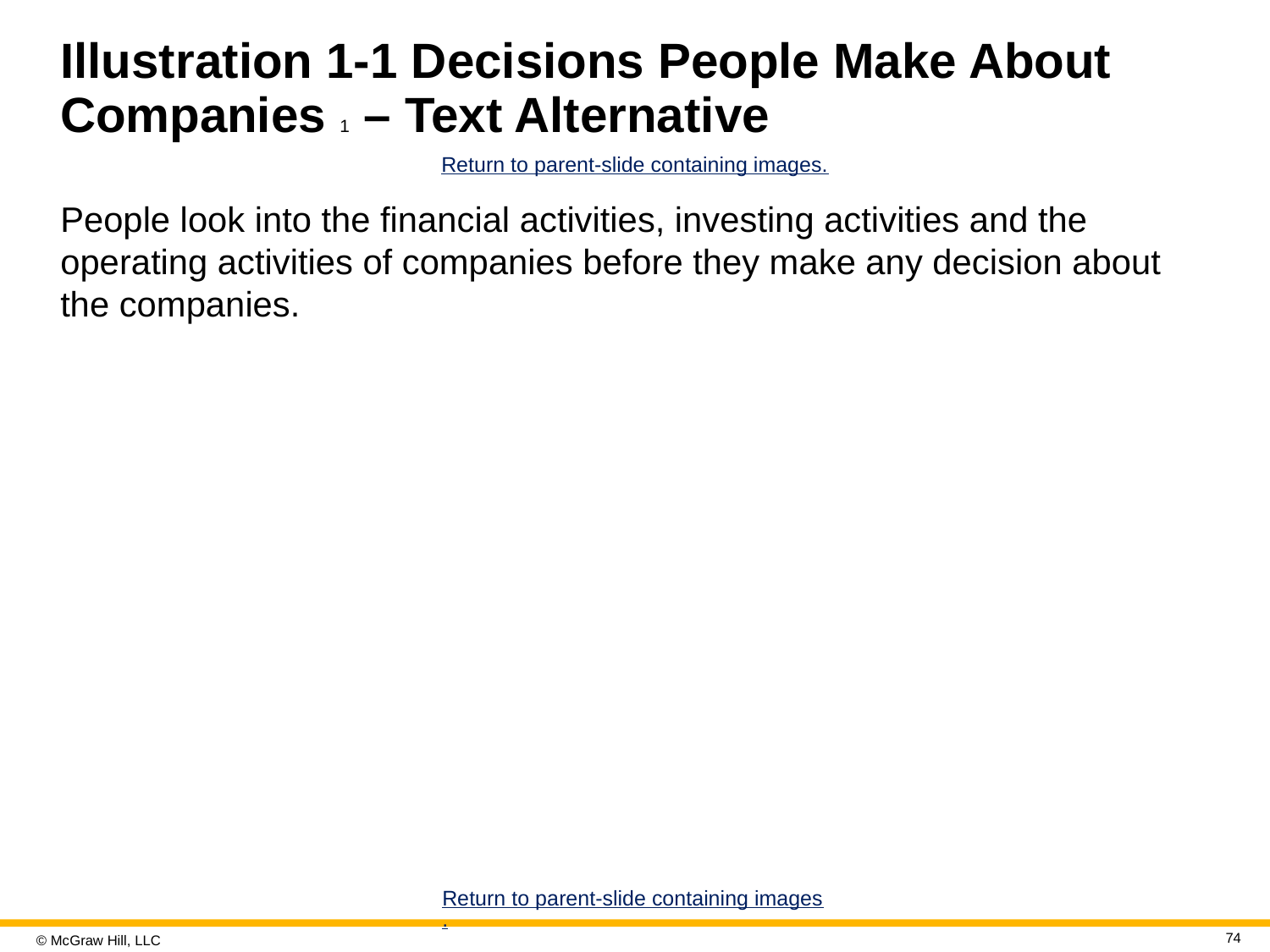

# Illustration 1-1 Decisions People Make About Companies 1 – Text Alternative
Return to parent-slide containing images.
People look into the financial activities, investing activities and the operating activities of companies before they make any decision about the companies.
Return to parent-slide containing images.
74